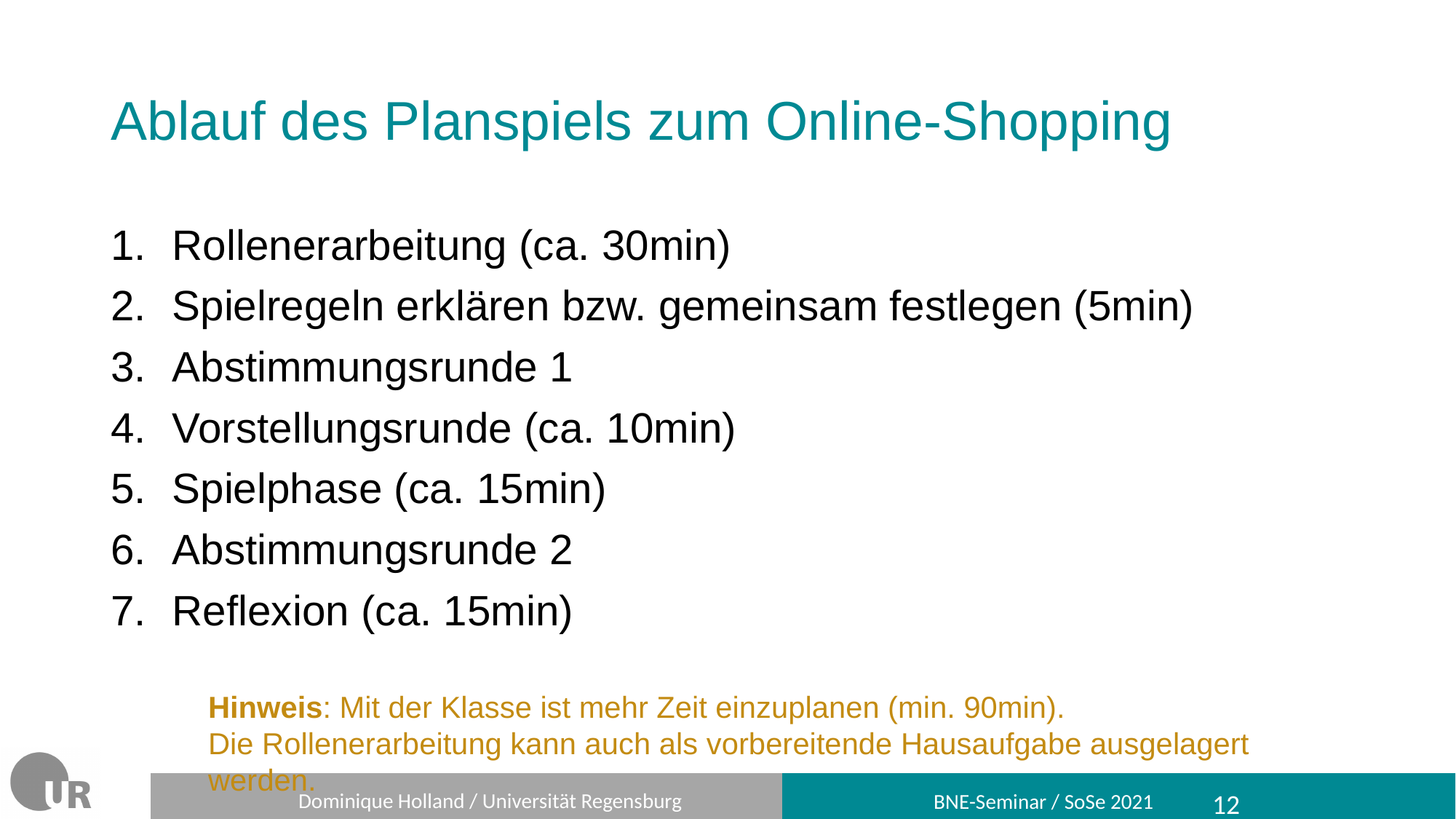

# Ablauf des Planspiels zum Online-Shopping
Rollenerarbeitung (ca. 30min)
Spielregeln erklären bzw. gemeinsam festlegen (5min)
Abstimmungsrunde 1
Vorstellungsrunde (ca. 10min)
Spielphase (ca. 15min)
Abstimmungsrunde 2
Reflexion (ca. 15min)

Hinweis: Mit der Klasse ist mehr Zeit einzuplanen (min. 90min).
Die Rollenerarbeitung kann auch als vorbereitende Hausaufgabe ausgelagert werden.